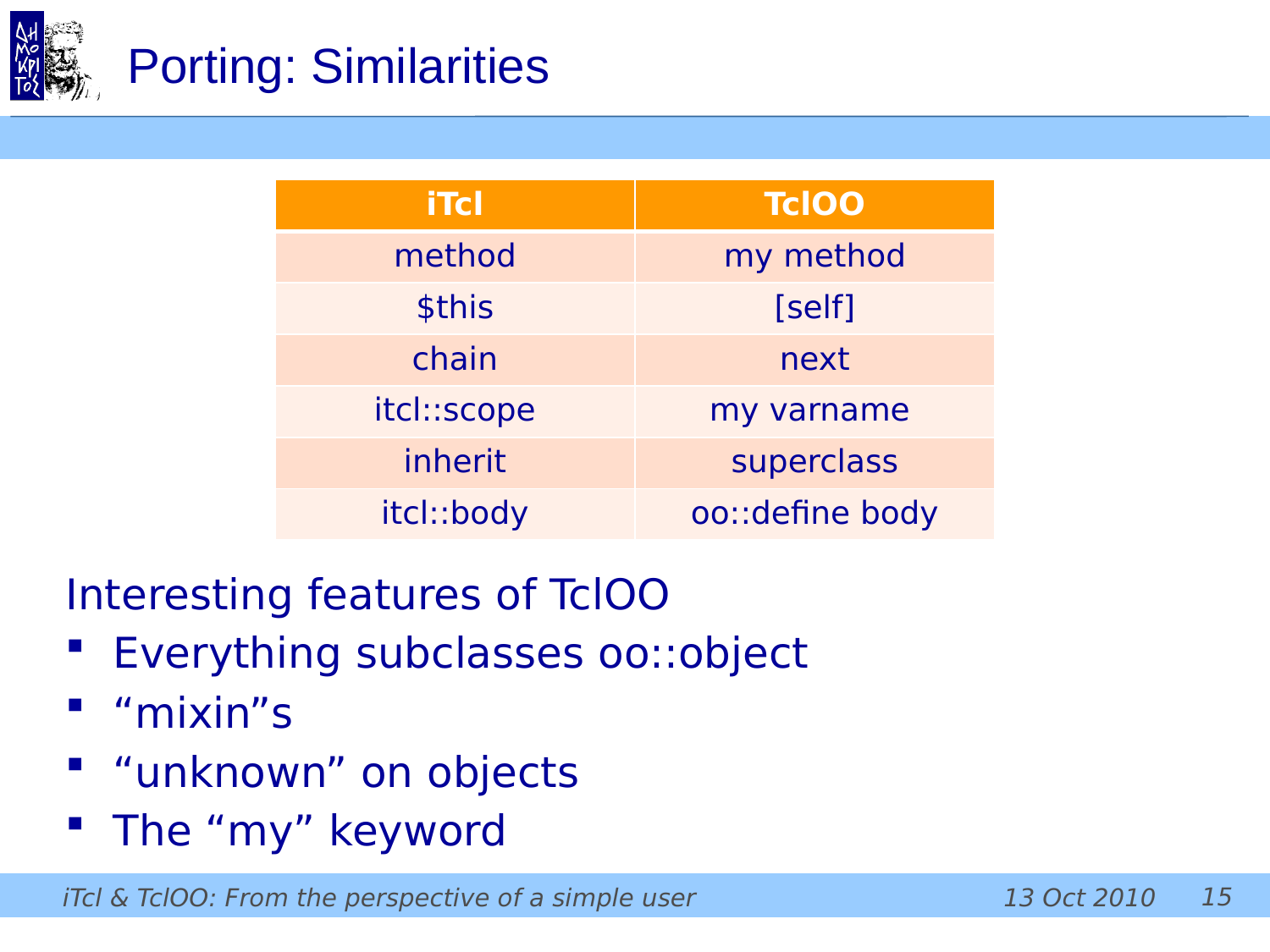

# Porting: Similarities
| iTcl | TclOO |
| --- | --- |
| method | my method |
| $this | [self] |
| chain | next |
| itcl::scope | my varname |
| inherit | superclass |
| itcl::body | oo::define body |
Interesting features of TclOO
Everything subclasses oo::object
“mixin”s
“unknown” on objects
The “my” keyword
15
iTcl & TclOO: From the perspective of a simple user
13 Oct 2010